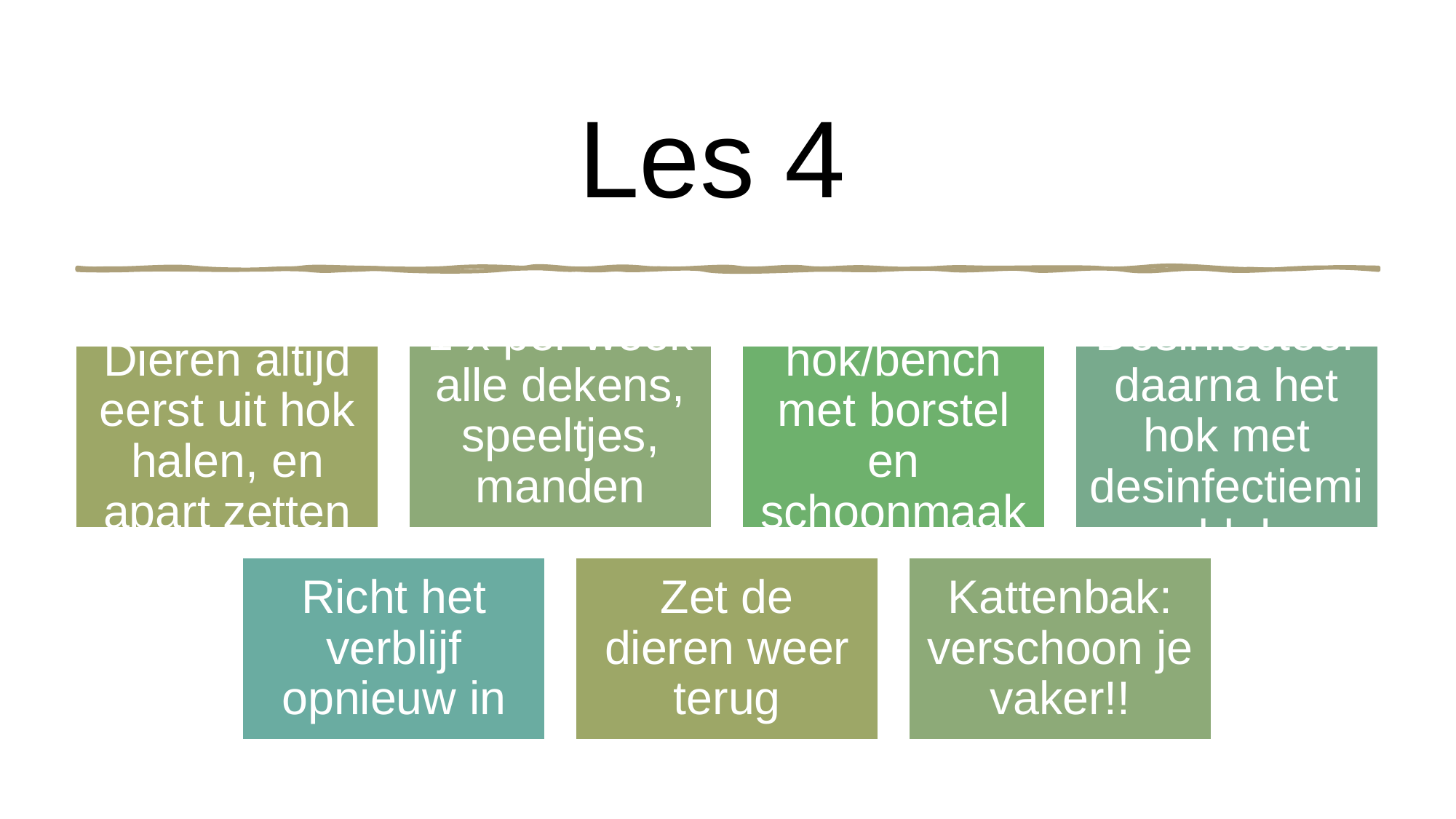

# Les 4

Dieren altijd eerst uit hok halen, en apart zetten
1 x per week alle dekens, speeltjes, manden wassen
Reinig het hok/bench met borstel en schoonmaakmiddel
Desinfecteer daarna het hok met desinfectiemiddel
Richt het verblijf opnieuw in
Zet de dieren weer terug
Kattenbak: verschoon je vaker!!